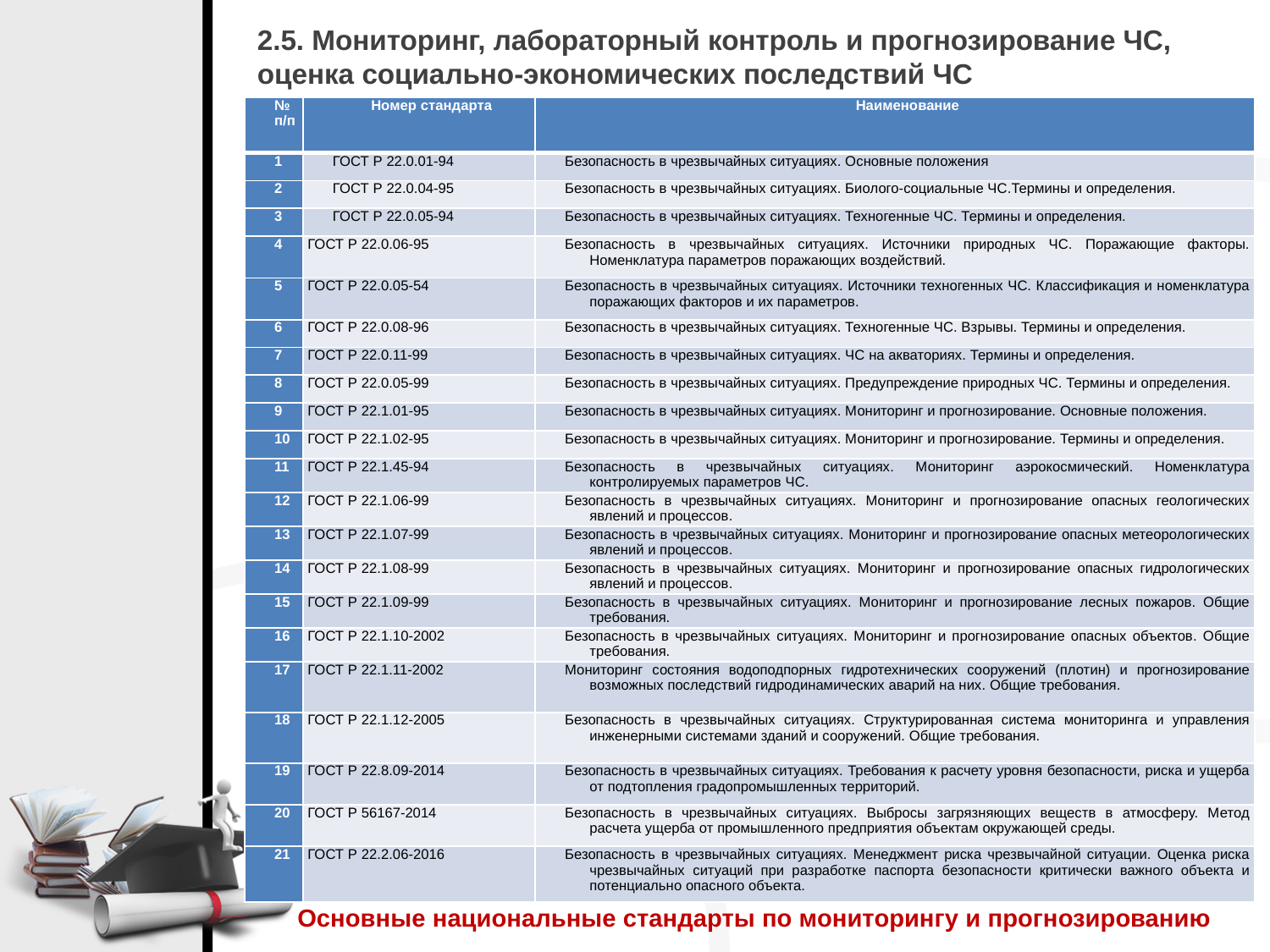

2.5. Мониторинг, лабораторный контроль и прогнозирование ЧС,
оценка социально-экономических последствий ЧС
| № п/п | Номер стандарта | Наименование |
| --- | --- | --- |
| 1 | ГОСТ Р 22.0.01-94 | Безопасность в чрезвычайных ситуациях. Основные положения |
| 2 | ГОСТ Р 22.0.04-95 | Безопасность в чрезвычайных ситуациях. Биолого-социальные ЧС.Термины и определения. |
| 3 | ГОСТ Р 22.0.05-94 | Безопасность в чрезвычайных ситуациях. Техногенные ЧС. Термины и определения. |
| 4 | ГОСТ Р 22.0.06-95 | Безопасность в чрезвычайных ситуациях. Источники природных ЧС. Поражающие факторы. Номенклатура параметров поражающих воздействий. |
| 5 | ГОСТ Р 22.0.05-54 | Безопасность в чрезвычайных ситуациях. Источники техногенных ЧС. Классификация и номенклатура поражающих факторов и их параметров. |
| 6 | ГОСТ Р 22.0.08-96 | Безопасность в чрезвычайных ситуациях. Техногенные ЧС. Взрывы. Термины и определения. |
| 7 | ГОСТ Р 22.0.11-99 | Безопасность в чрезвычайных ситуациях. ЧС на акваториях. Термины и определения. |
| 8 | ГОСТ Р 22.0.05-99 | Безопасность в чрезвычайных ситуациях. Предупреждение природных ЧС. Термины и определения. |
| 9 | ГОСТ Р 22.1.01-95 | Безопасность в чрезвычайных ситуациях. Мониторинг и прогнозирование. Основные положения. |
| 10 | ГОСТ Р 22.1.02-95 | Безопасность в чрезвычайных ситуациях. Мониторинг и прогнозирование. Термины и определения. |
| 11 | ГОСТ Р 22.1.45-94 | Безопасность в чрезвычайных ситуациях. Мониторинг аэрокосмический. Номенклатура контролируемых параметров ЧС. |
| 12 | ГОСТ Р 22.1.06-99 | Безопасность в чрезвычайных ситуациях. Мониторинг и прогнозирование опасных геологических явлений и процессов. |
| 13 | ГОСТ Р 22.1.07-99 | Безопасность в чрезвычайных ситуациях. Мониторинг и прогнозирование опасных метеорологических явлений и процессов. |
| 14 | ГОСТ Р 22.1.08-99 | Безопасность в чрезвычайных ситуациях. Мониторинг и прогнозирование опасных гидрологических явлений и процессов. |
| 15 | ГОСТ Р 22.1.09-99 | Безопасность в чрезвычайных ситуациях. Мониторинг и прогнозирование лесных пожаров. Общие требования. |
| 16 | ГОСТ Р 22.1.10-2002 | Безопасность в чрезвычайных ситуациях. Мониторинг и прогнозирование опасных объектов. Общие требования. |
| 17 | ГОСТ Р 22.1.11-2002 | Мониторинг состояния водоподпорных гидротехнических сооружений (плотин) и прогнозирование возможных последствий гидродинамических аварий на них. Общие требования. |
| 18 | ГОСТ Р 22.1.12-2005 | Безопасность в чрезвычайных ситуациях. Структурированная система мониторинга и управления инженерными системами зданий и сооружений. Общие требования. |
| 19 | ГОСТ Р 22.8.09-2014 | Безопасность в чрезвычайных ситуациях. Требования к расчету уровня безопасности, риска и ущерба от подтопления градопромышленных территорий. |
| 20 | ГОСТ Р 56167-2014 | Безопасность в чрезвычайных ситуациях. Выбросы загрязняющих веществ в атмосферу. Метод расчета ущерба от промышленного предприятия объектам окружающей среды. |
| 21 | ГОСТ Р 22.2.06-2016 | Безопасность в чрезвычайных ситуациях. Менеджмент риска чрезвычайной ситуации. Оценка риска чрезвычайных ситуаций при разработке паспорта безопасности критически важного объекта и потенциально опасного объекта. |
Основные национальные стандарты по мониторингу и прогнозированию